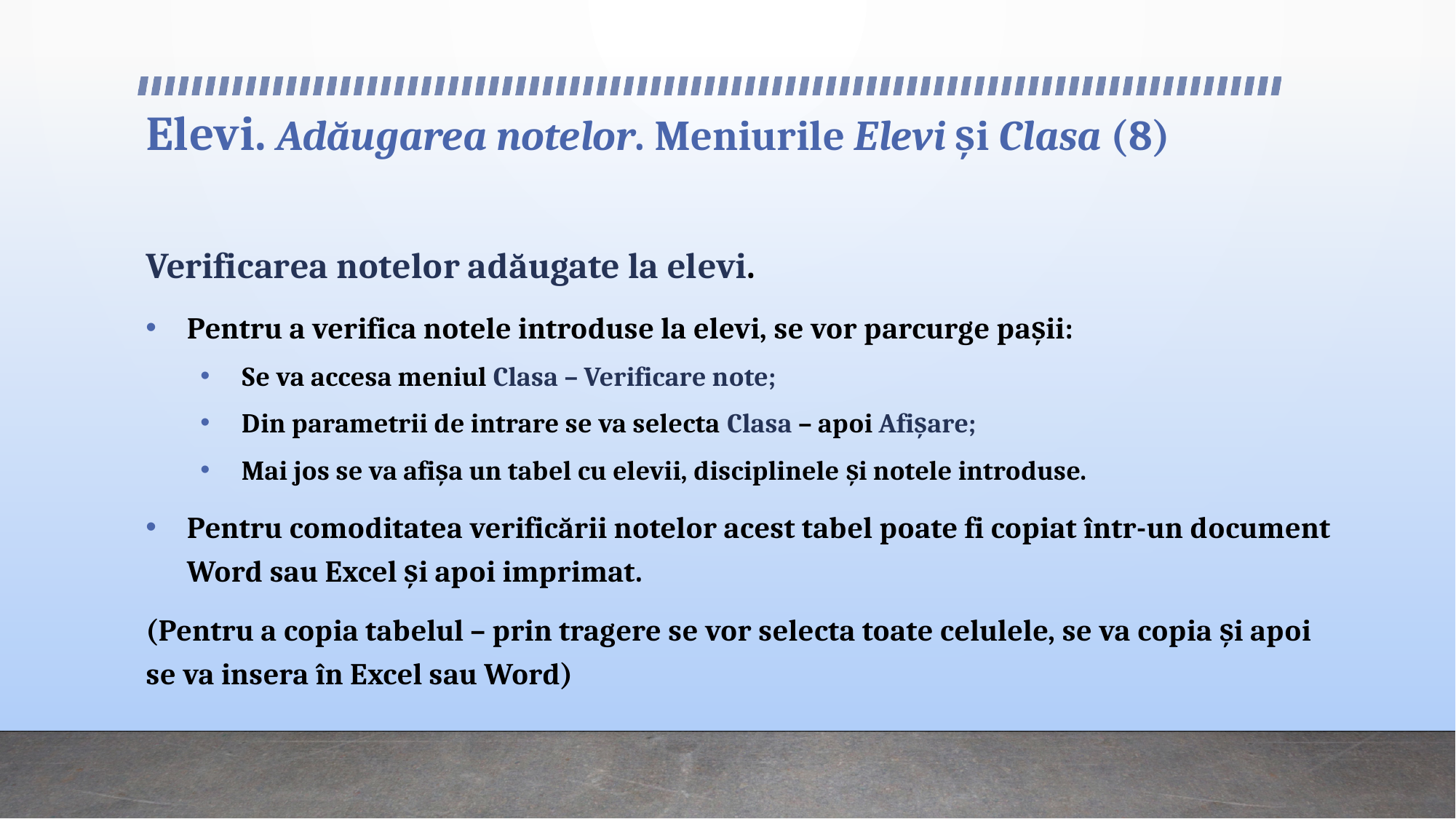

# Elevi. Adăugarea notelor. Meniurile Elevi și Clasa (8)
Verificarea notelor adăugate la elevi.
Pentru a verifica notele introduse la elevi, se vor parcurge pașii:
Se va accesa meniul Clasa – Verificare note;
Din parametrii de intrare se va selecta Clasa – apoi Afișare;
Mai jos se va afișa un tabel cu elevii, disciplinele și notele introduse.
Pentru comoditatea verificării notelor acest tabel poate fi copiat într-un document Word sau Excel și apoi imprimat.
(Pentru a copia tabelul – prin tragere se vor selecta toate celulele, se va copia și apoi se va insera în Excel sau Word)